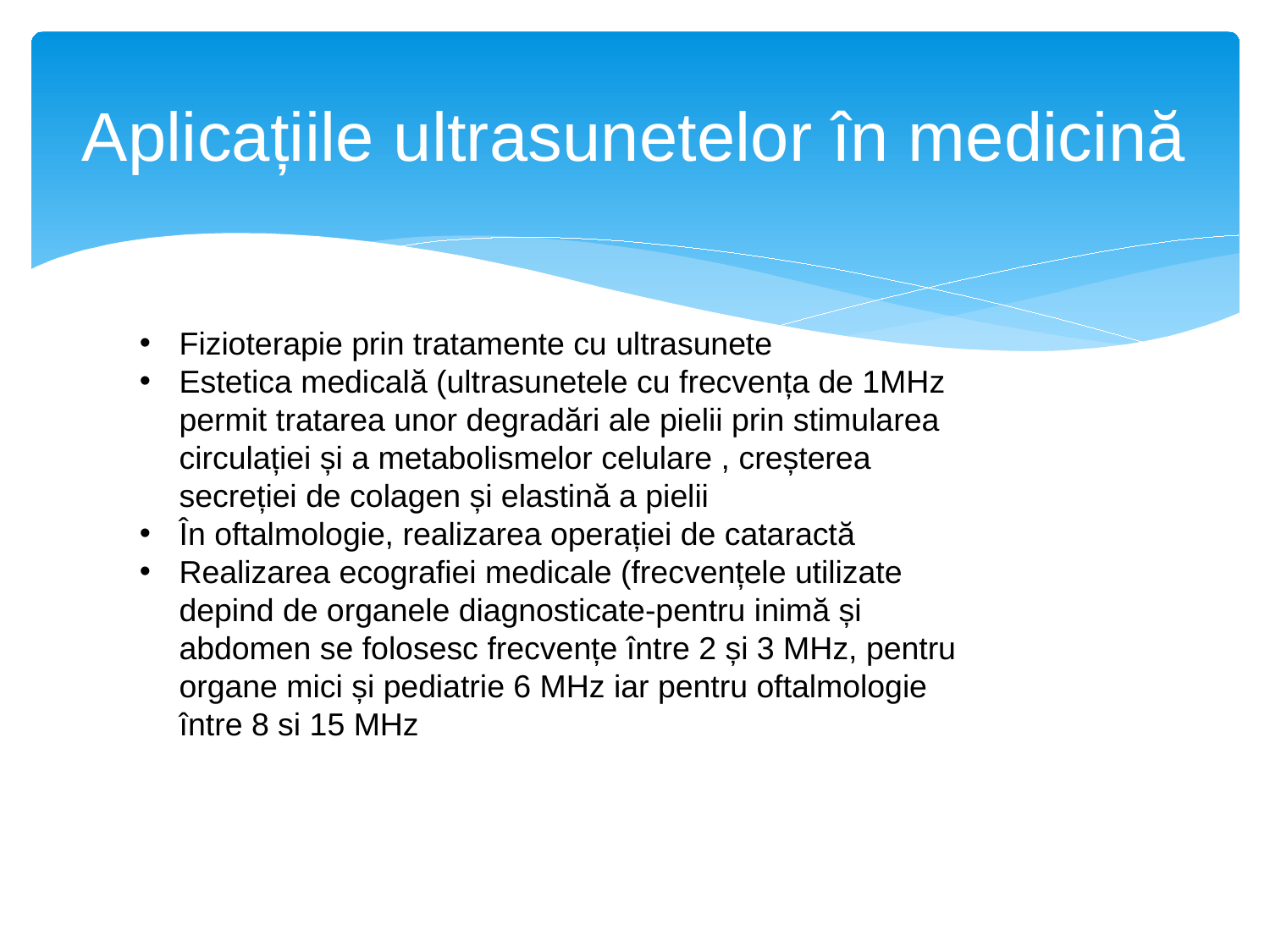

# Aplicațiile ultrasunetelor în medicină
Fizioterapie prin tratamente cu ultrasunete
Estetica medicală (ultrasunetele cu frecvența de 1MHz permit tratarea unor degradări ale pielii prin stimularea circulației și a metabolismelor celulare , creșterea secreției de colagen și elastină a pielii
În oftalmologie, realizarea operației de cataractă
Realizarea ecografiei medicale (frecvențele utilizate depind de organele diagnosticate-pentru inimă și abdomen se folosesc frecvențe între 2 și 3 MHz, pentru organe mici și pediatrie 6 MHz iar pentru oftalmologie între 8 si 15 MHz